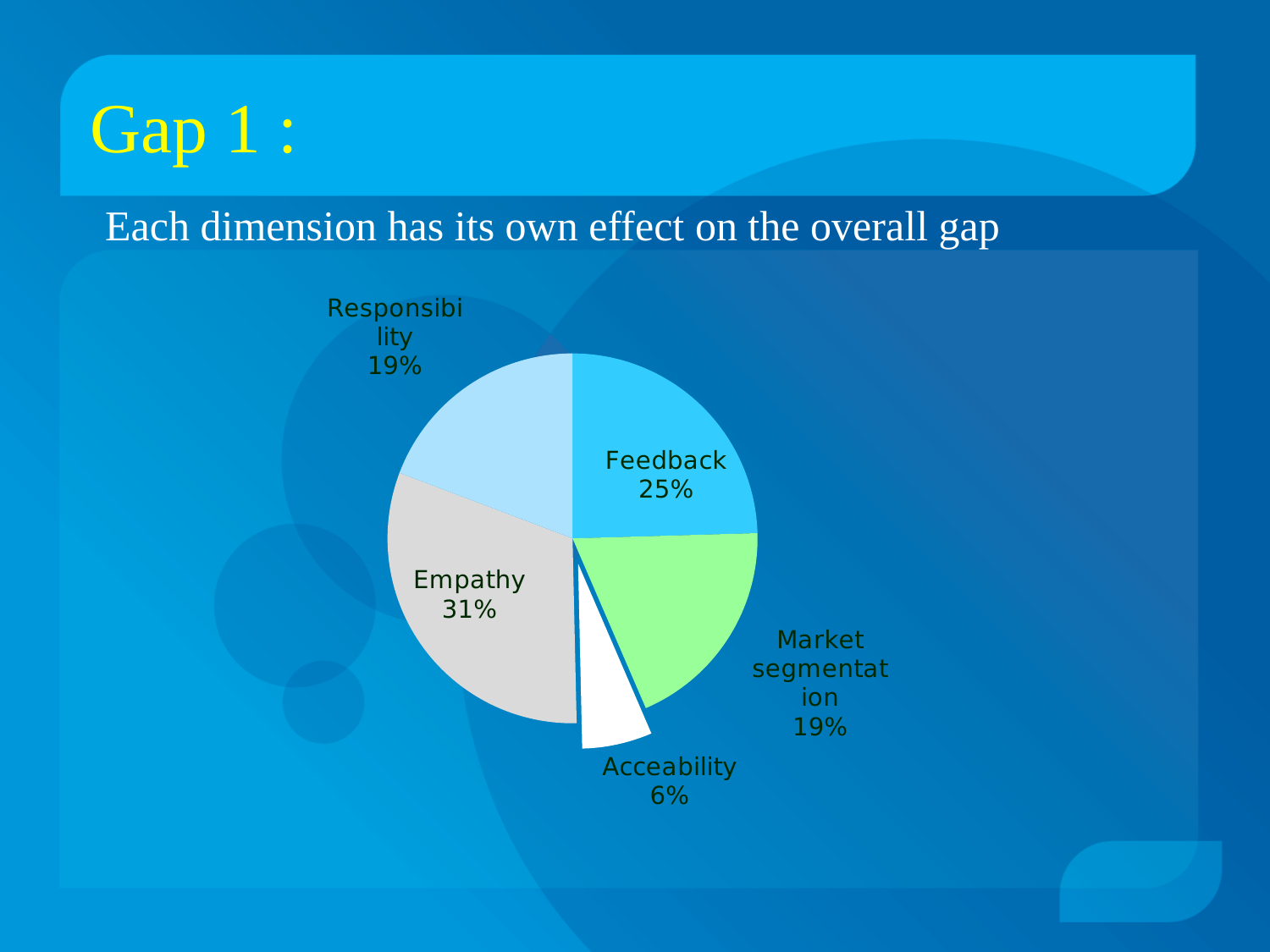

Gap 1 :
Each dimension has its own effect on the overall gap

### Chart

| Category | Weighted average |
|---|---|
| Feedback | 0.1273980000000001 |
| Market segmentation | 0.09840000000000027 |
| Acceability | -0.03183000000000021 |
| Empathy | 0.16150100000000023 |
| Responsibility | 0.09980400000000055 |